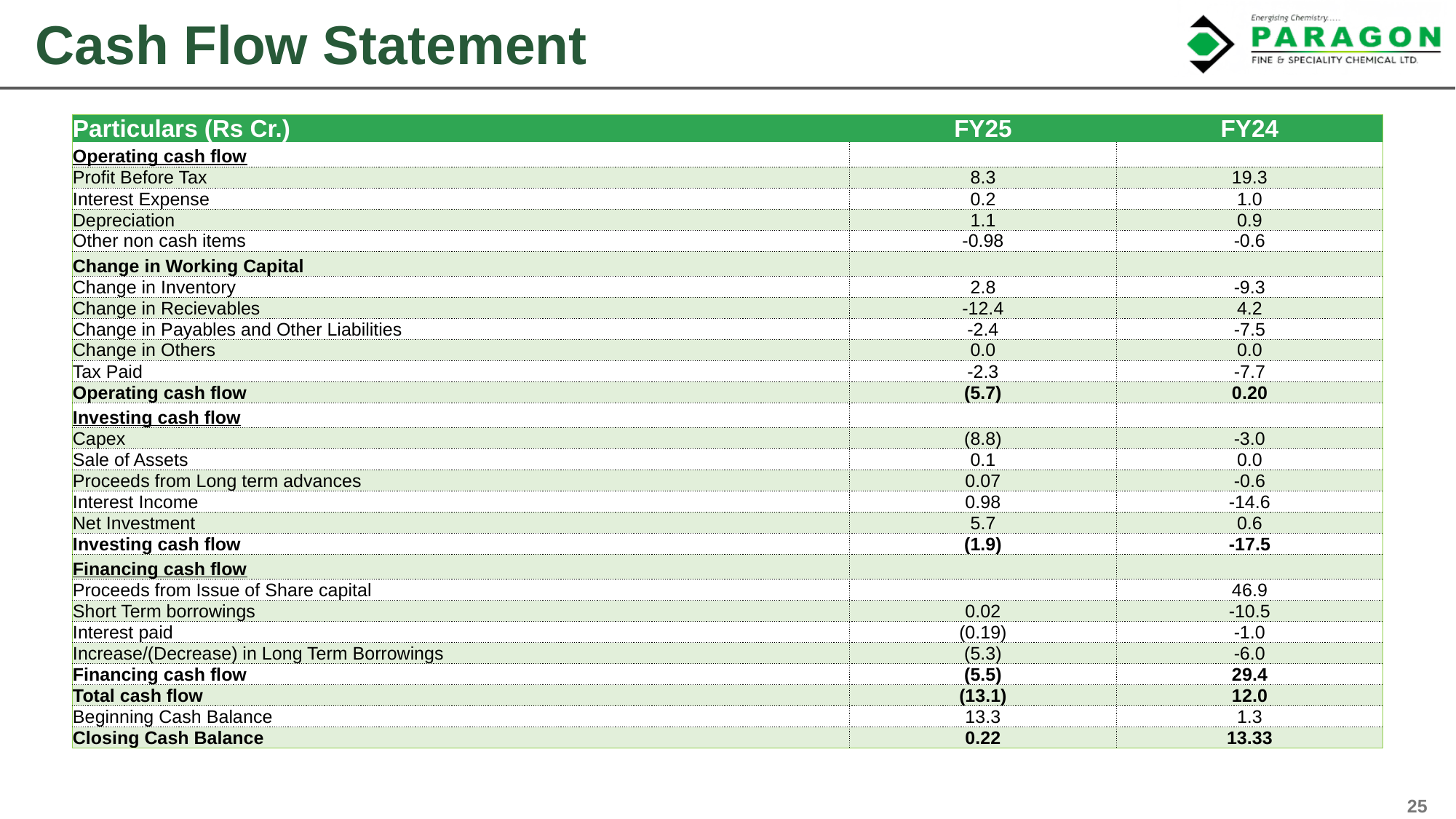

Cash Flow Statement
| Particulars (Rs Cr.) | FY25 | FY24 |
| --- | --- | --- |
| Operating cash flow |  |  |
| Profit Before Tax | 8.3 | 19.3 |
| Interest Expense | 0.2 | 1.0 |
| Depreciation | 1.1 | 0.9 |
| Other non cash items | -0.98 | -0.6 |
| Change in Working Capital |  |  |
| Change in Inventory | 2.8 | -9.3 |
| Change in Recievables | -12.4 | 4.2 |
| Change in Payables and Other Liabilities | -2.4 | -7.5 |
| Change in Others | 0.0 | 0.0 |
| Tax Paid | -2.3 | -7.7 |
| Operating cash flow | (5.7) | 0.20 |
| Investing cash flow |  |  |
| Capex | (8.8) | -3.0 |
| Sale of Assets | 0.1 | 0.0 |
| Proceeds from Long term advances | 0.07 | -0.6 |
| Interest Income | 0.98 | -14.6 |
| Net Investment | 5.7 | 0.6 |
| Investing cash flow | (1.9) | -17.5 |
| Financing cash flow |  |  |
| Proceeds from Issue of Share capital |  | 46.9 |
| Short Term borrowings | 0.02 | -10.5 |
| Interest paid | (0.19) | -1.0 |
| Increase/(Decrease) in Long Term Borrowings | (5.3) | -6.0 |
| Financing cash flow | (5.5) | 29.4 |
| Total cash flow | (13.1) | 12.0 |
| Beginning Cash Balance | 13.3 | 1.3 |
| Closing Cash Balance | 0.22 | 13.33 |
25